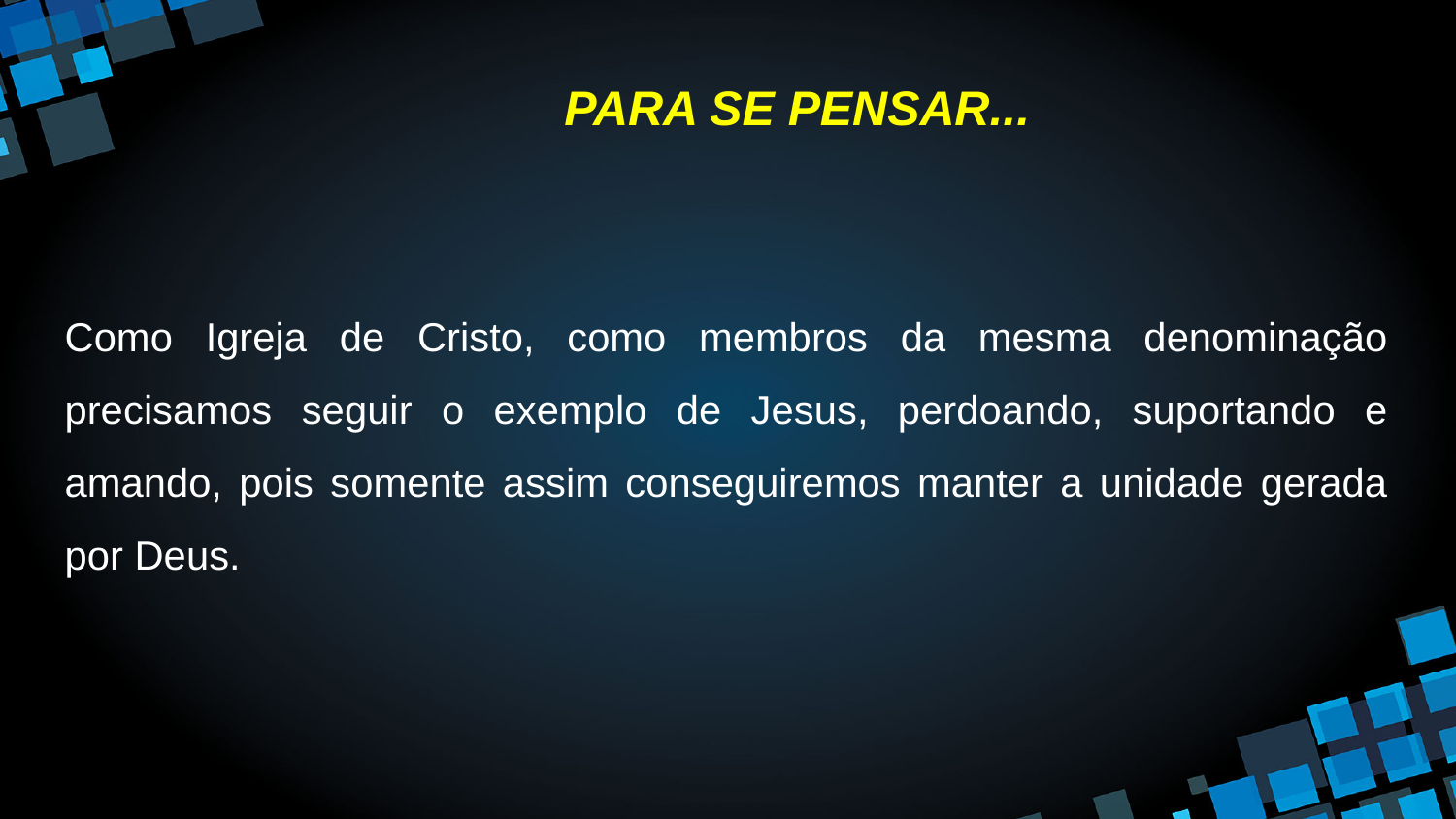

# PARA SE PENSAR...

Como Igreja de Cristo, como membros da mesma denominação precisamos seguir o exemplo de Jesus, perdoando, suportando e amando, pois somente assim conseguiremos manter a unidade gerada por Deus.